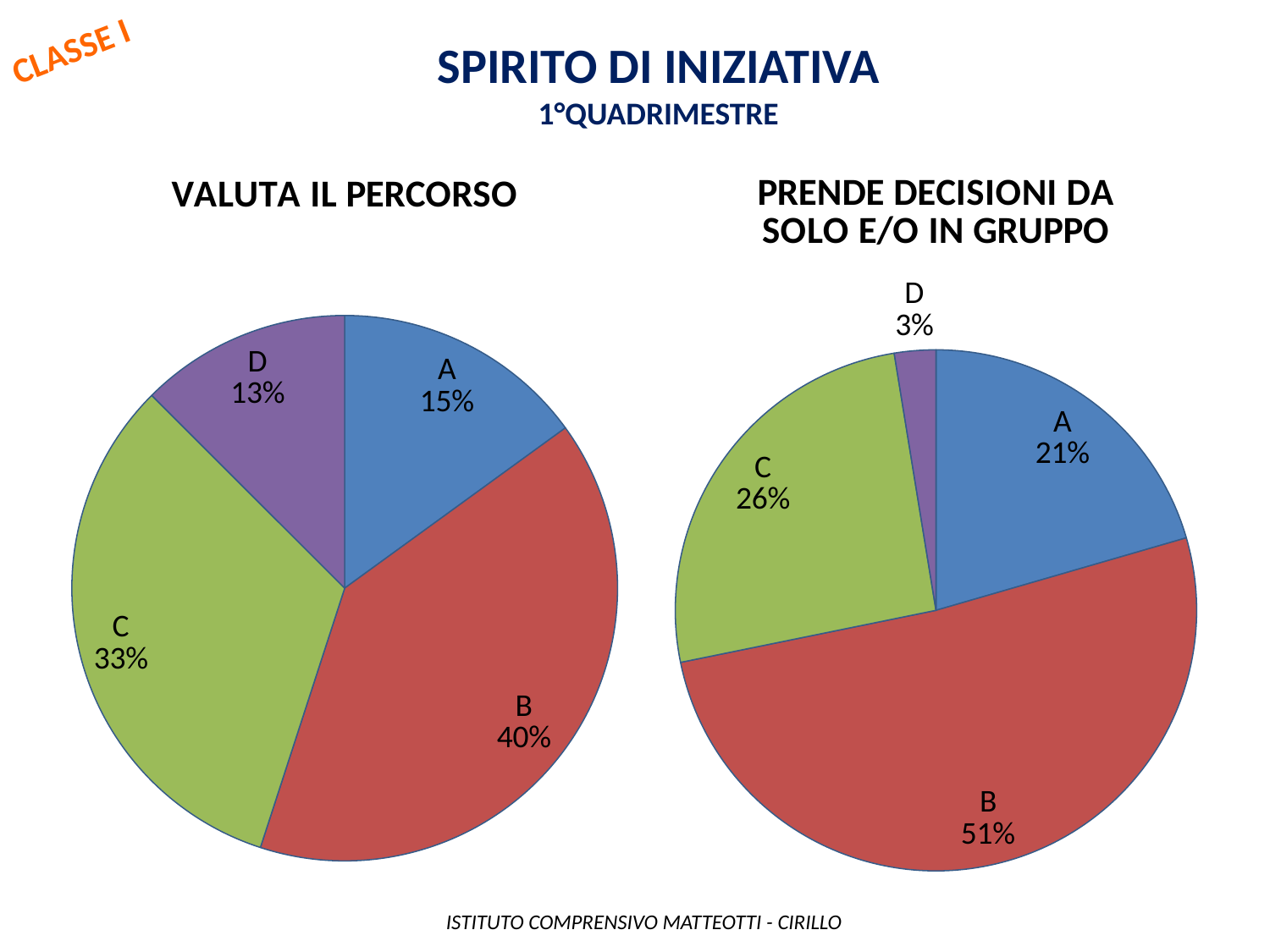

CLASSE I
Spirito di iniziativa
1°QUADRIMESTRE

### Chart: PRENDE DECISIONI DA SOLO E/O IN GRUPPO

| Category |  |
|---|---|
| A | 8.0 |
| B | 20.0 |
| C | 10.0 |
| D | 1.0 |

### Chart: VALUTA IL PERCORSO

| Category |  |
|---|---|
| A | 6.0 |
| B | 16.0 |
| C | 13.0 |
| D | 5.0 |
 ISTITUTO COMPRENSIVO MATTEOTTI - CIRILLO